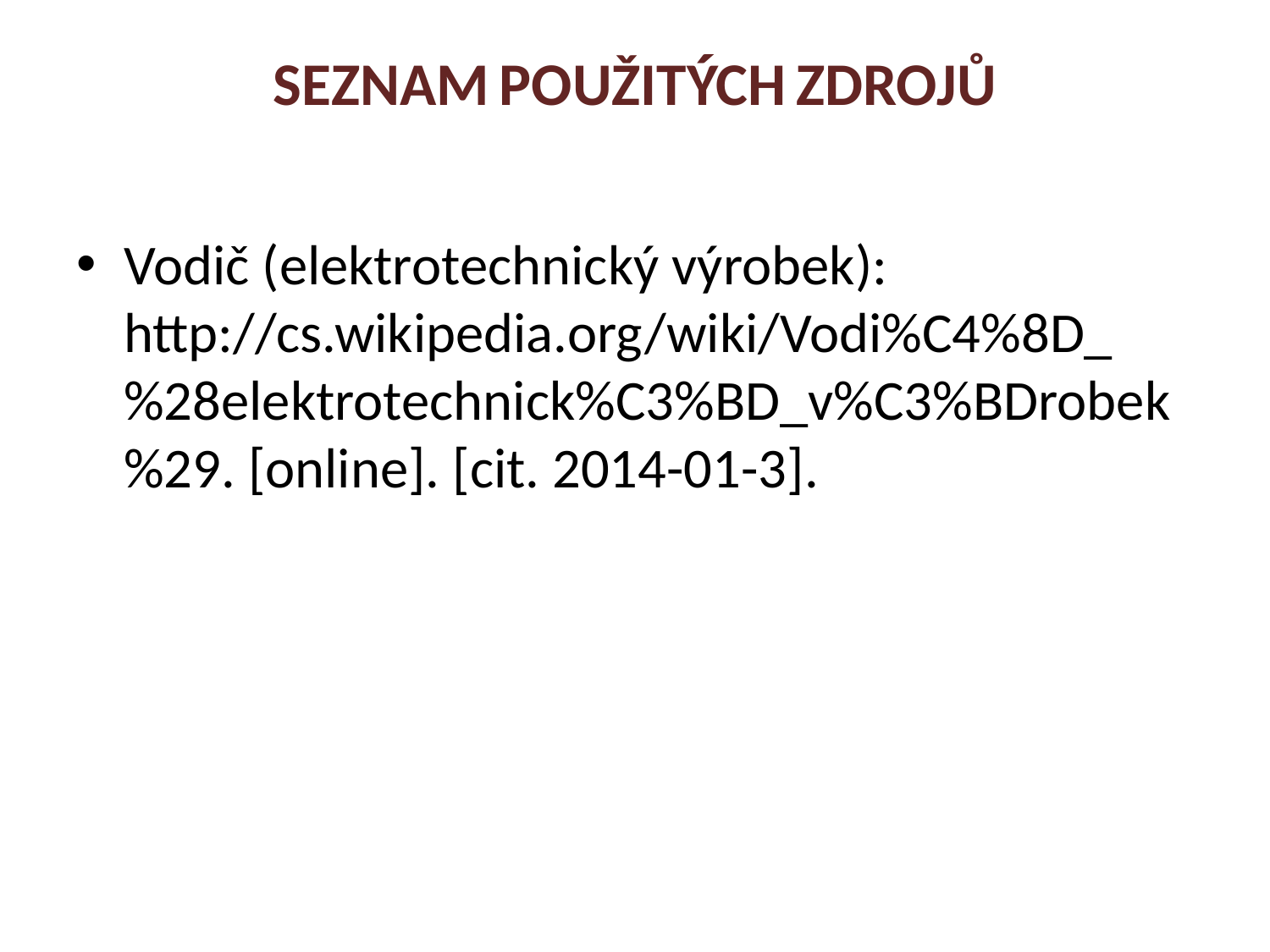

# SEZNAM POUŽITÝCH ZDROJŮ
Vodič (elektrotechnický výrobek): http://cs.wikipedia.org/wiki/Vodi%C4%8D_%28elektrotechnick%C3%BD_v%C3%BDrobek%29. [online]. [cit. 2014-01-3].